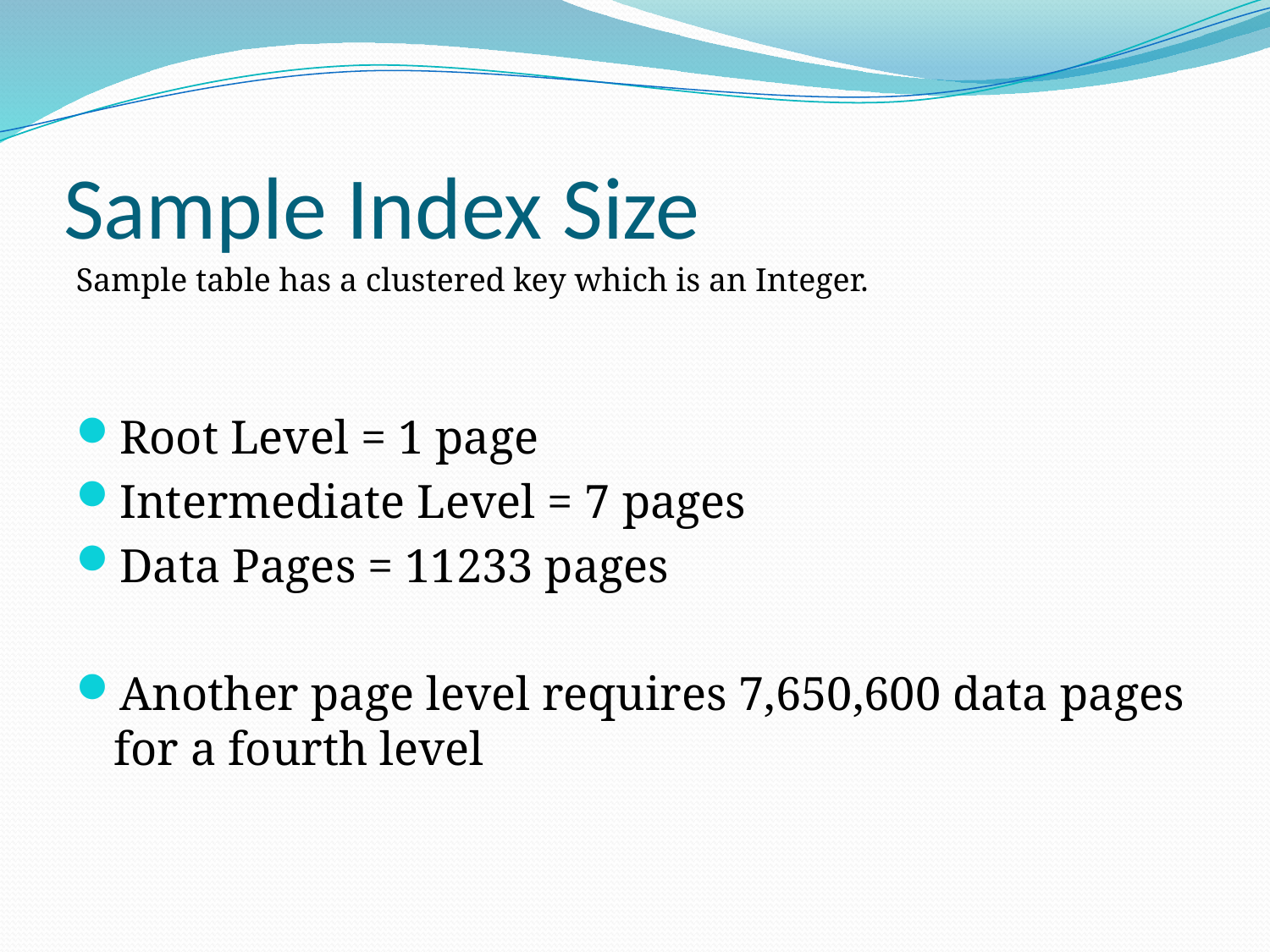

# Sample Index Size
Sample table has a clustered key which is an Integer.
Root Level = 1 page
Intermediate Level = 7 pages
Data Pages = 11233 pages

Another page level requires 7,650,600 data pages for a fourth level